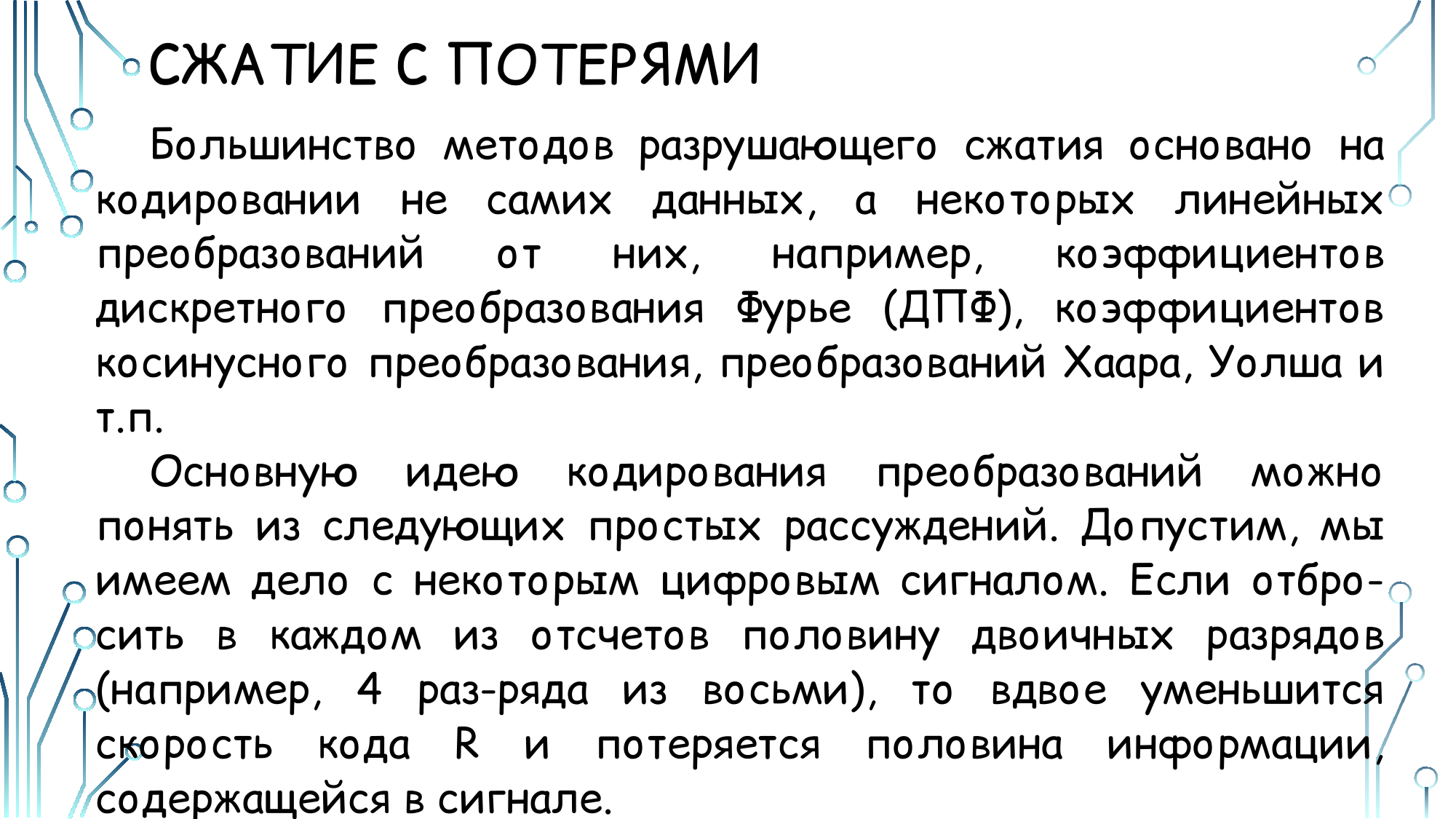

# СЖАТИЕ С ПОТЕРЯМИ
Большинство методов разрушающего сжатия основано на кодировании не самих данных, а некоторых линейных преобразований от них, например, коэффициентов дискретного преобразования Фурье (ДПФ), коэффициентов косинусного преобразования, преобразований Хаара, Уолша и т.п.
Основную идею кодирования преобразований можно понять из следующих простых рассуждений. Допустим, мы имеем дело с некоторым цифровым сигналом. Если отбро-сить в каждом из отсчетов половину двоичных разрядов (например, 4 раз-ряда из восьми), то вдвое уменьшится скорость кода R и потеряется половина информации, содержащейся в сигнале.